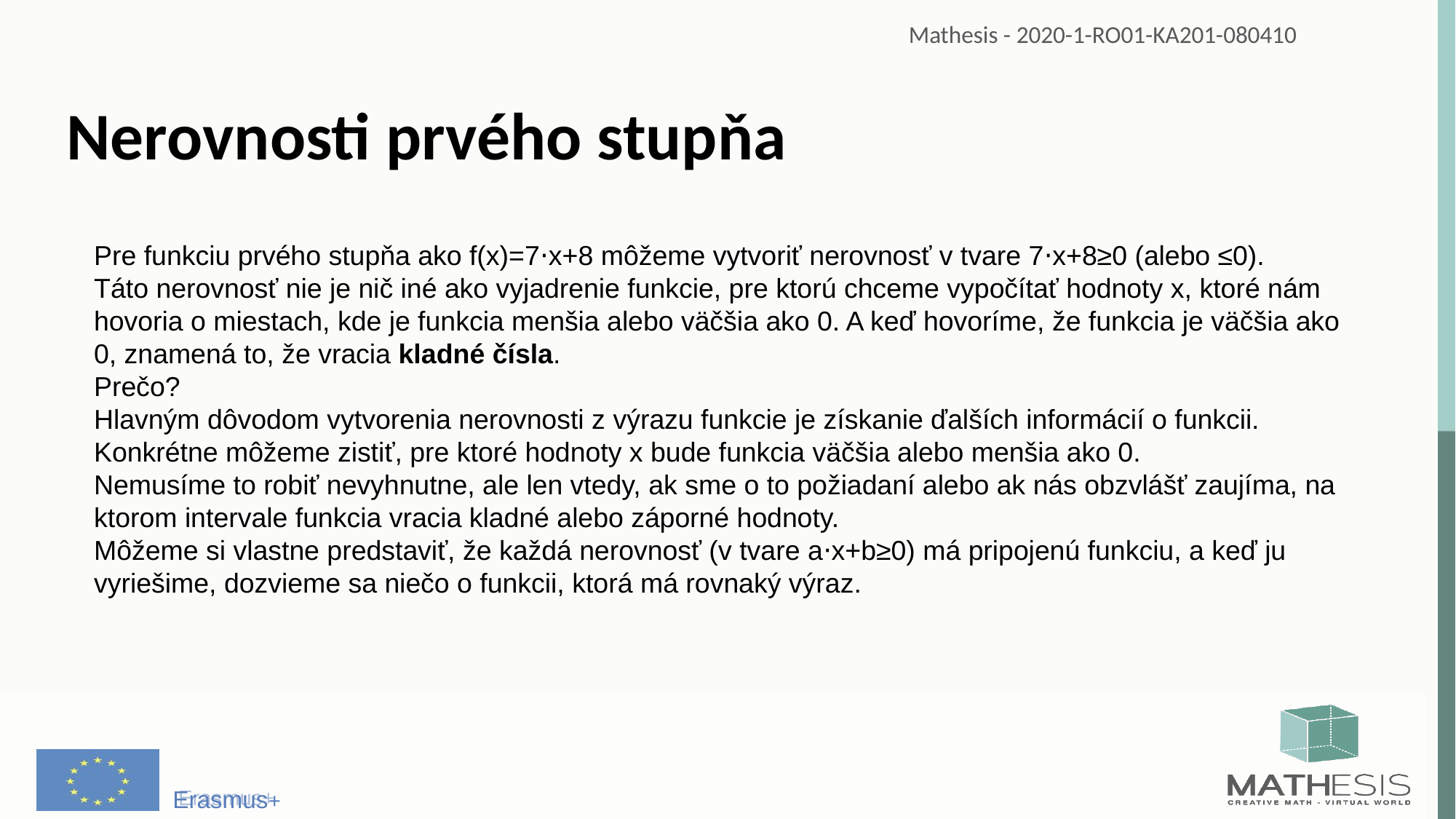

# Nerovnosti prvého stupňa
Pre funkciu prvého stupňa ako f(x)=7⋅x+8 môžeme vytvoriť nerovnosť v tvare 7⋅x+8≥0 (alebo ≤0).
Táto nerovnosť nie je nič iné ako vyjadrenie funkcie, pre ktorú chceme vypočítať hodnoty x, ktoré nám hovoria o miestach, kde je funkcia menšia alebo väčšia ako 0. A keď hovoríme, že funkcia je väčšia ako 0, znamená to, že vracia kladné čísla.
Prečo?
Hlavným dôvodom vytvorenia nerovnosti z výrazu funkcie je získanie ďalších informácií o funkcii. Konkrétne môžeme zistiť, pre ktoré hodnoty x bude funkcia väčšia alebo menšia ako 0.
Nemusíme to robiť nevyhnutne, ale len vtedy, ak sme o to požiadaní alebo ak nás obzvlášť zaujíma, na ktorom intervale funkcia vracia kladné alebo záporné hodnoty.
Môžeme si vlastne predstaviť, že každá nerovnosť (v tvare a⋅x+b≥0) má pripojenú funkciu, a keď ju vyriešime, dozvieme sa niečo o funkcii, ktorá má rovnaký výraz.